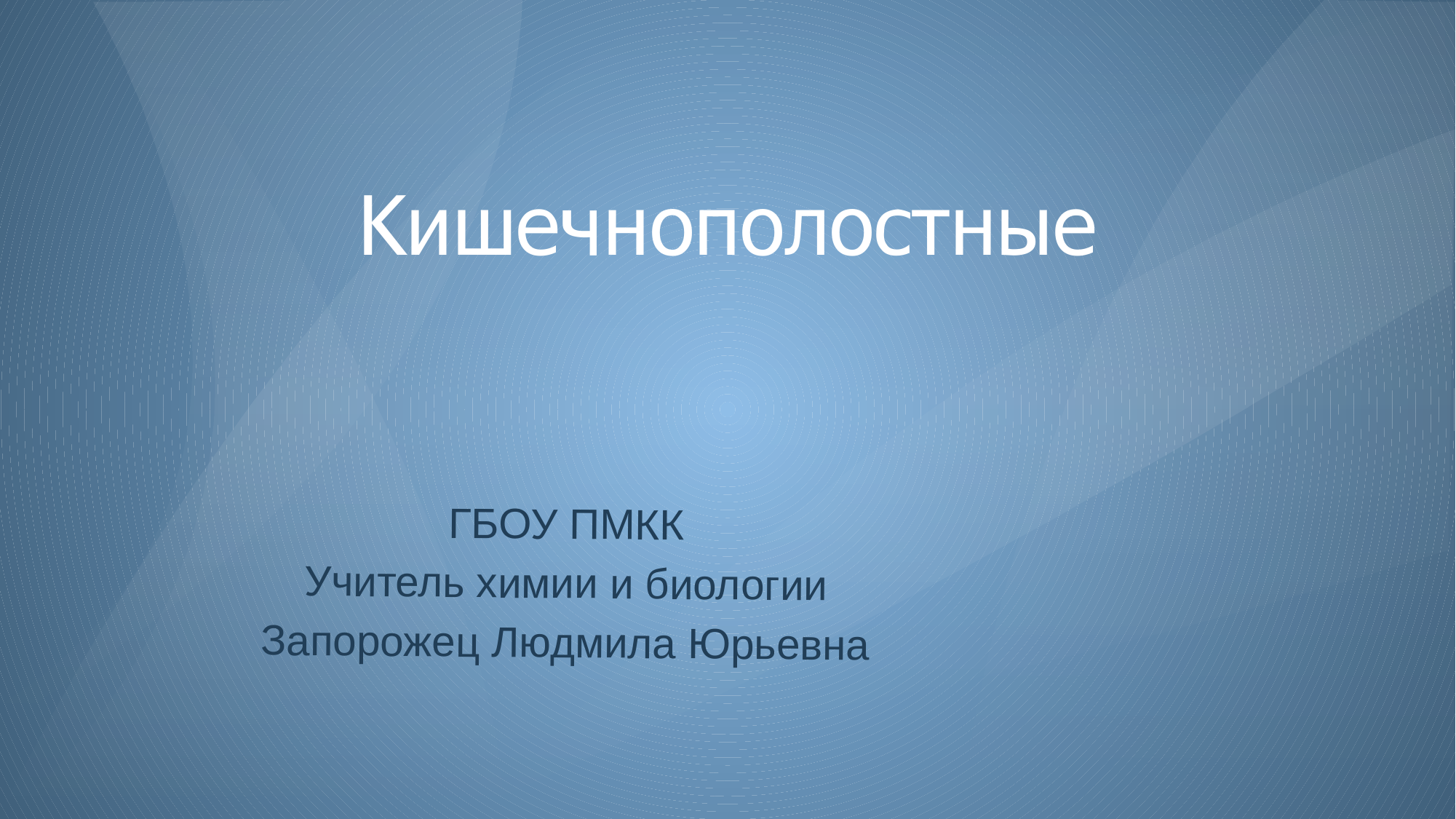

# Кишечнополостные
ГБОУ ПМКК
Учитель химии и биологии
Запорожец Людмила Юрьевна